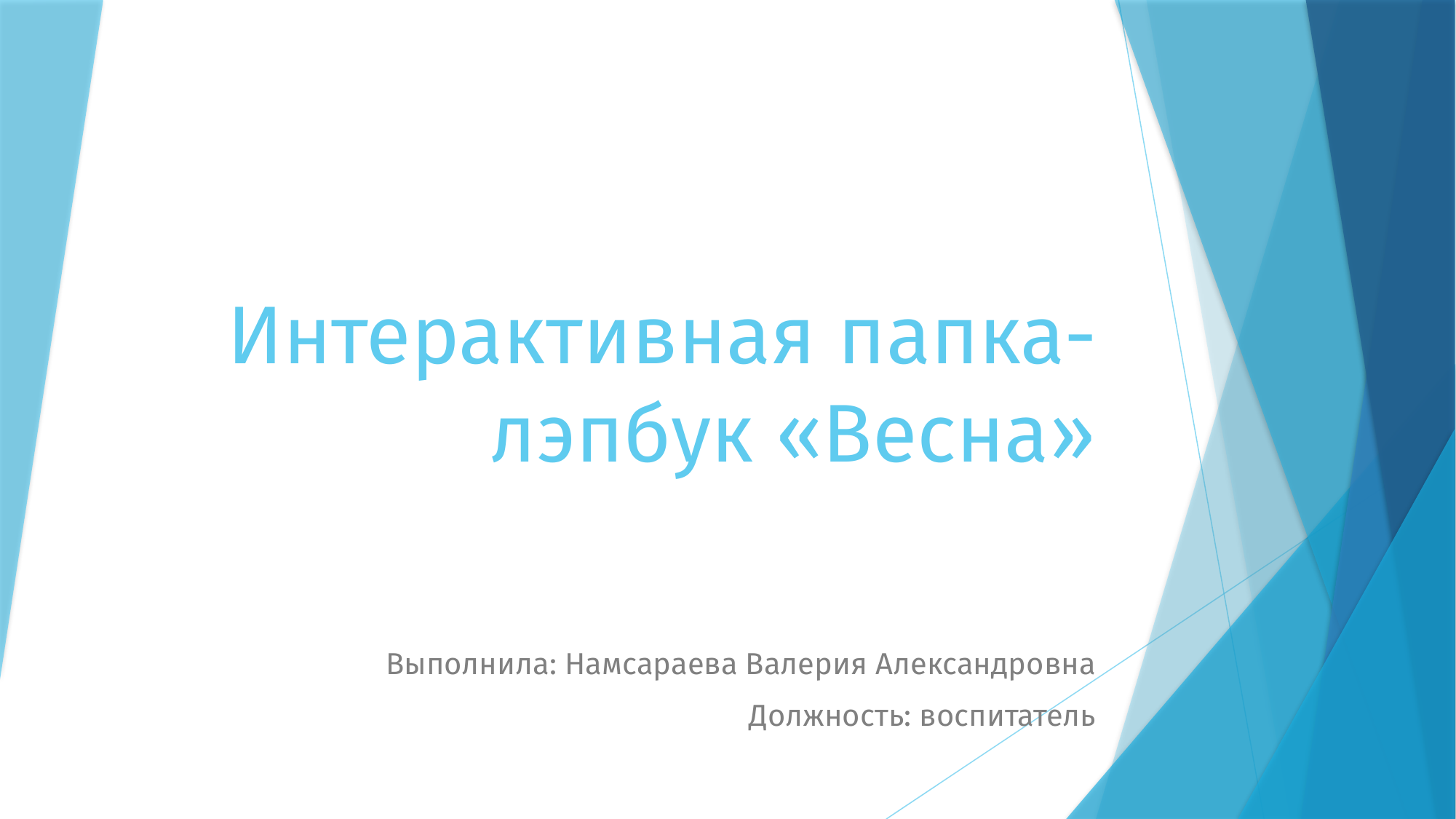

# Интерактивная папка-лэпбук «Весна»

Выполнила: Намсараева Валерия Александровна
Должность: воспитатель